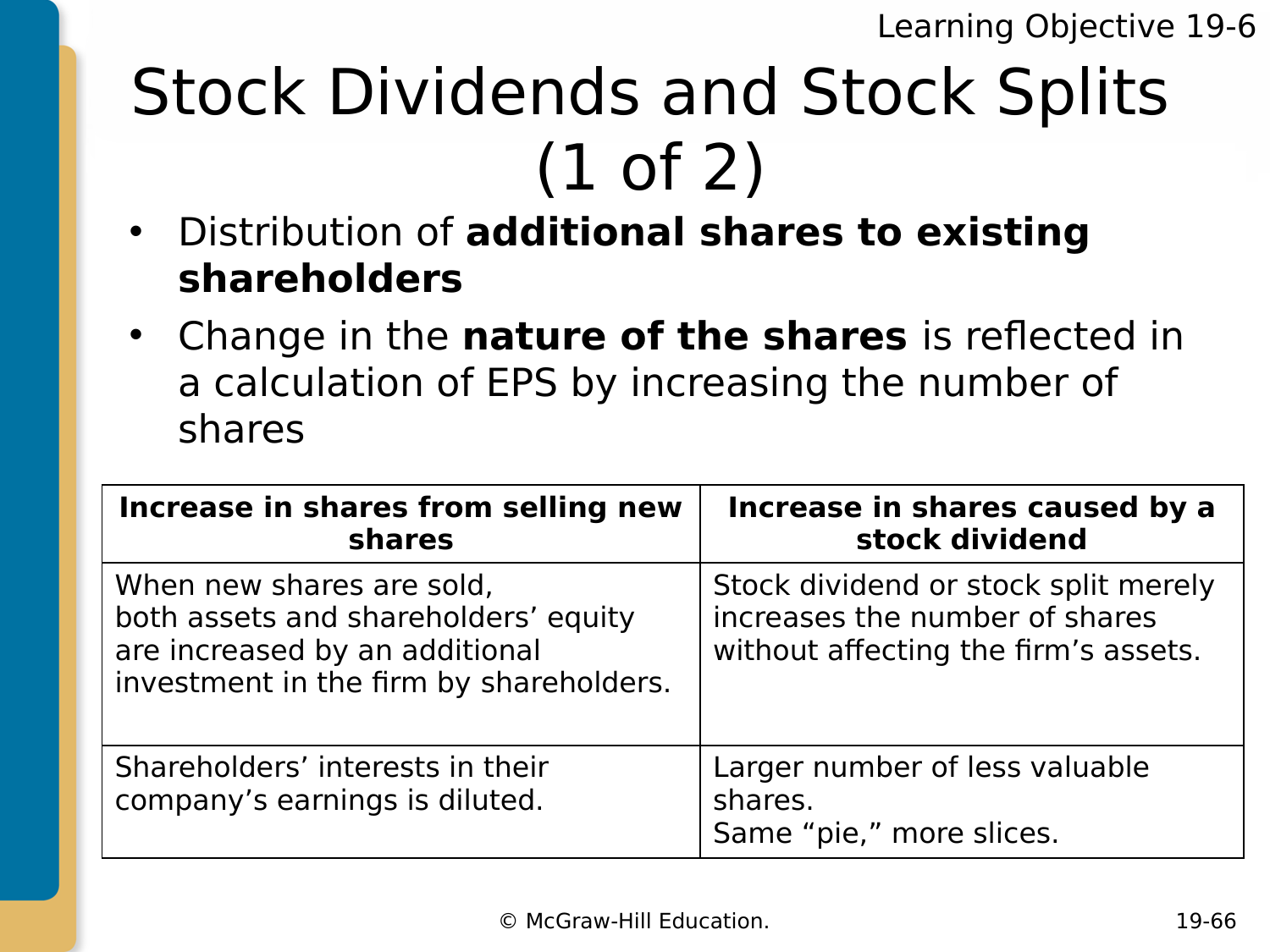

Learning Objective 19-6
# Stock Dividends and Stock Splits (1 of 2)
Distribution of additional shares to existing shareholders
Change in the nature of the shares is reflected in a calculation of EPS by increasing the number of shares
| Increase in shares from selling new shares | Increase in shares caused by a stock dividend |
| --- | --- |
| When new shares are sold, both assets and shareholders’ equity are increased by an additional investment in the firm by shareholders. | Stock dividend or stock split merely increases the number of shares without affecting the firm’s assets. |
| Shareholders’ interests in their company’s earnings is diluted. | Larger number of less valuable shares. Same “pie,” more slices. |